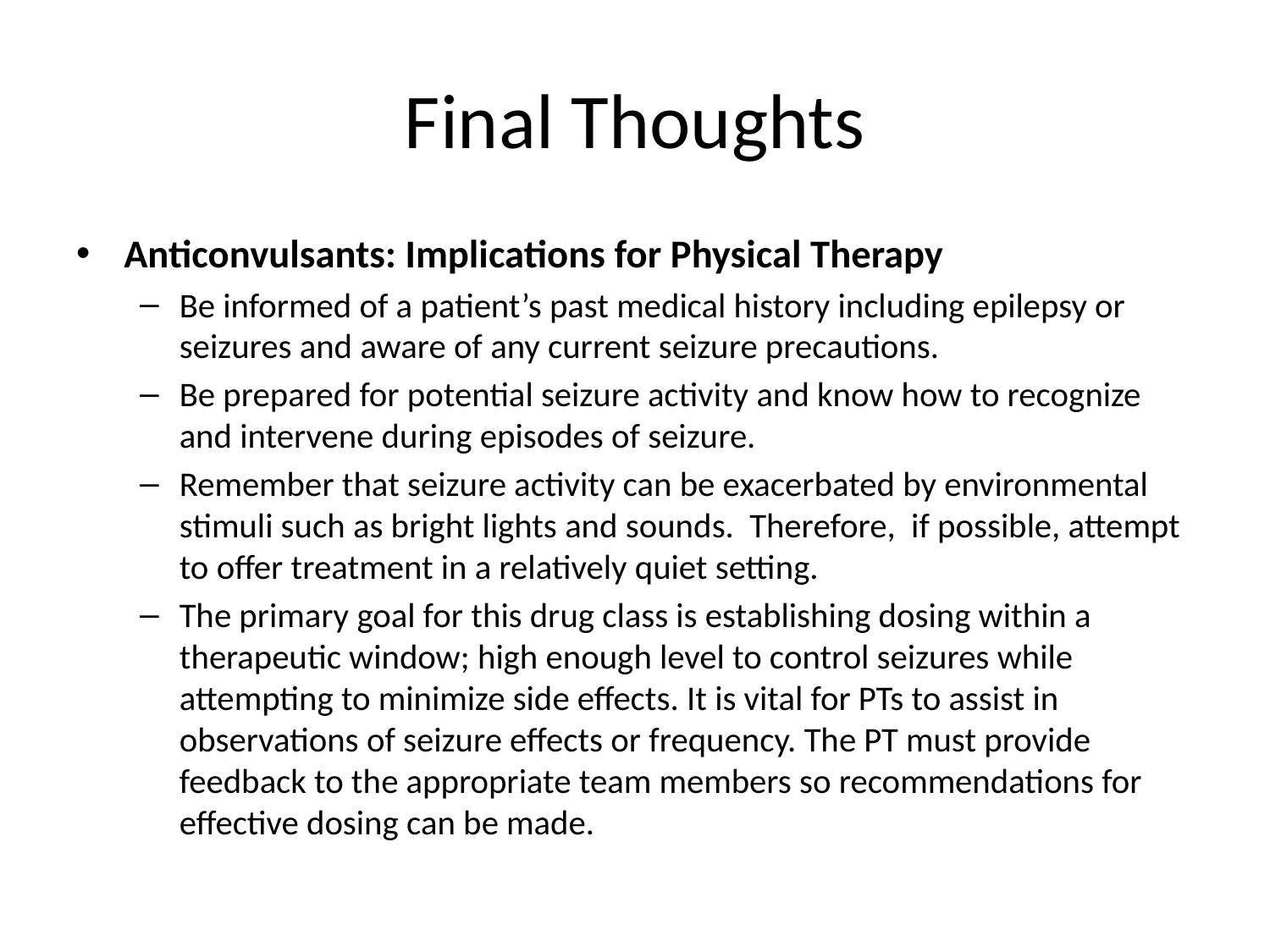

# Final Thoughts
Anticonvulsants: Implications for Physical Therapy
Be informed of a patient’s past medical history including epilepsy or seizures and aware of any current seizure precautions.
Be prepared for potential seizure activity and know how to recognize and intervene during episodes of seizure.
Remember that seizure activity can be exacerbated by environmental stimuli such as bright lights and sounds.  Therefore,  if possible, attempt to offer treatment in a relatively quiet setting.
The primary goal for this drug class is establishing dosing within a therapeutic window; high enough level to control seizures while attempting to minimize side effects. It is vital for PTs to assist in observations of seizure effects or frequency. The PT must provide feedback to the appropriate team members so recommendations for effective dosing can be made.